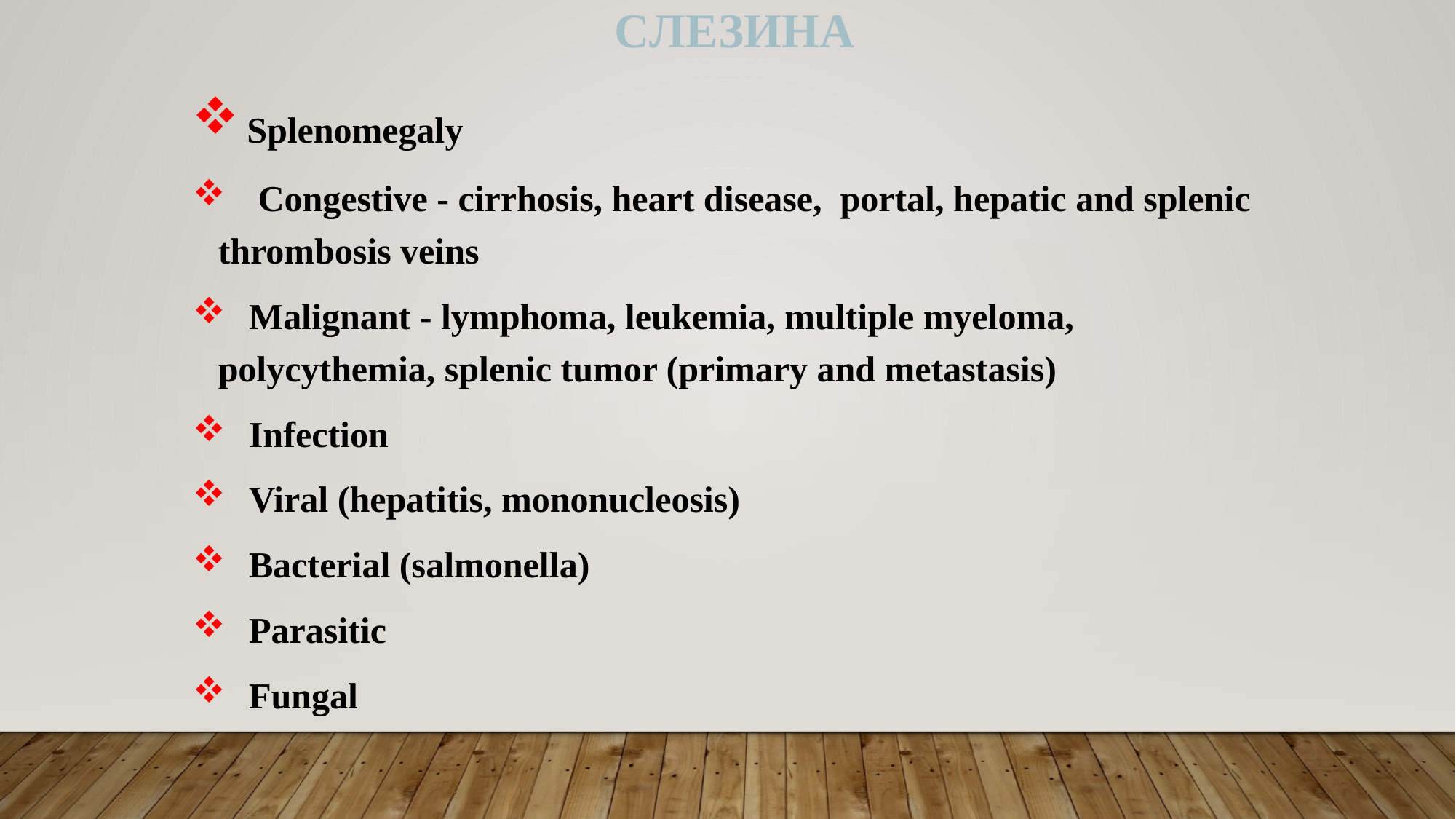

Слезина
 Splenomegaly
    Congestive - cirrhosis, heart disease,  portal, hepatic and splenic thrombosis veins
   Malignant - lymphoma, leukemia, multiple myeloma, polycythemia, splenic tumor (primary and metastasis)
   Infection
   Viral (hepatitis, mononucleosis)
   Bacterial (salmonella)
   Parasitic
   Fungal